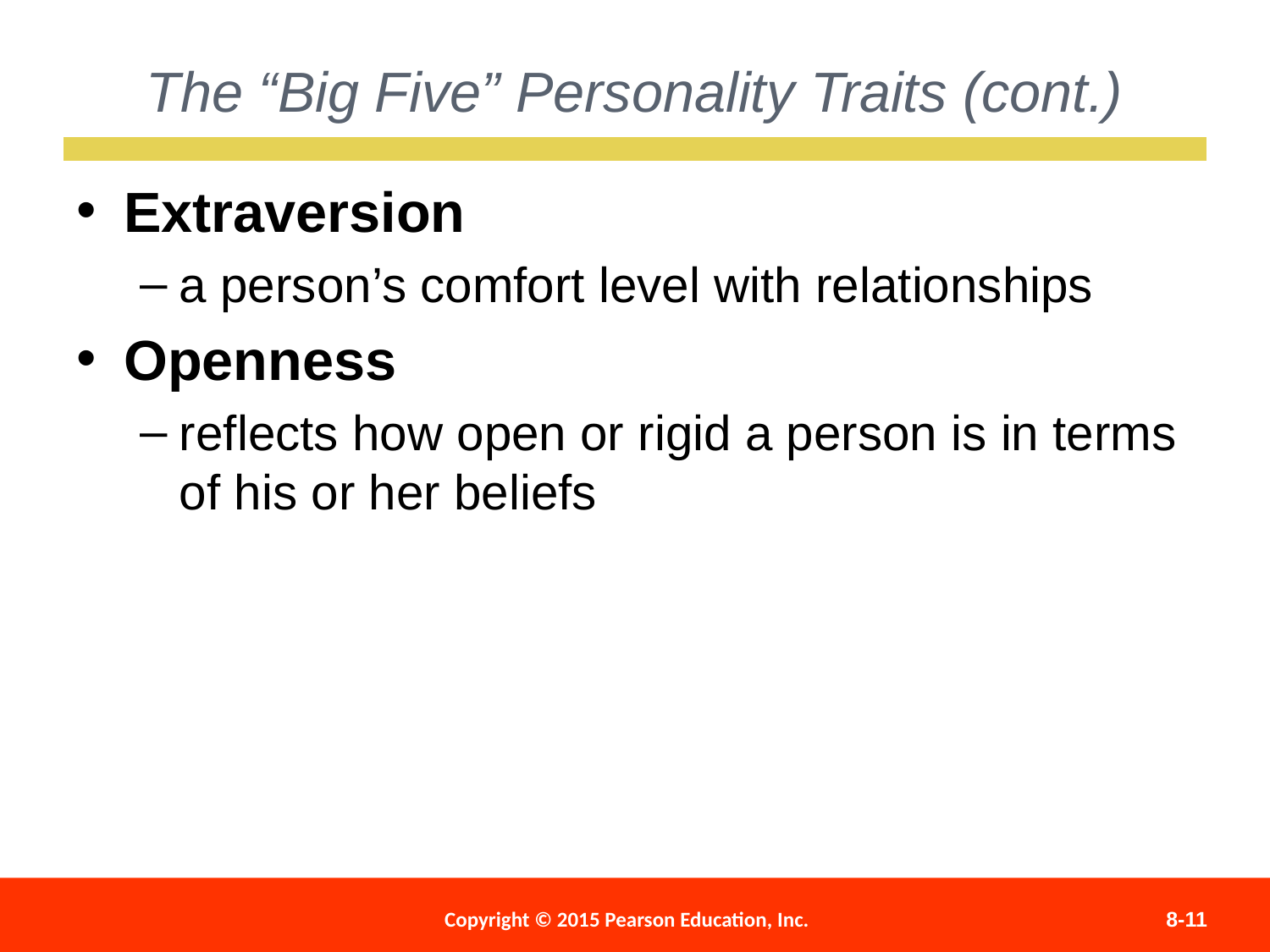

The “Big Five” Personality Traits (cont.)
Extraversion
a person’s comfort level with relationships
Openness
reflects how open or rigid a person is in terms of his or her beliefs